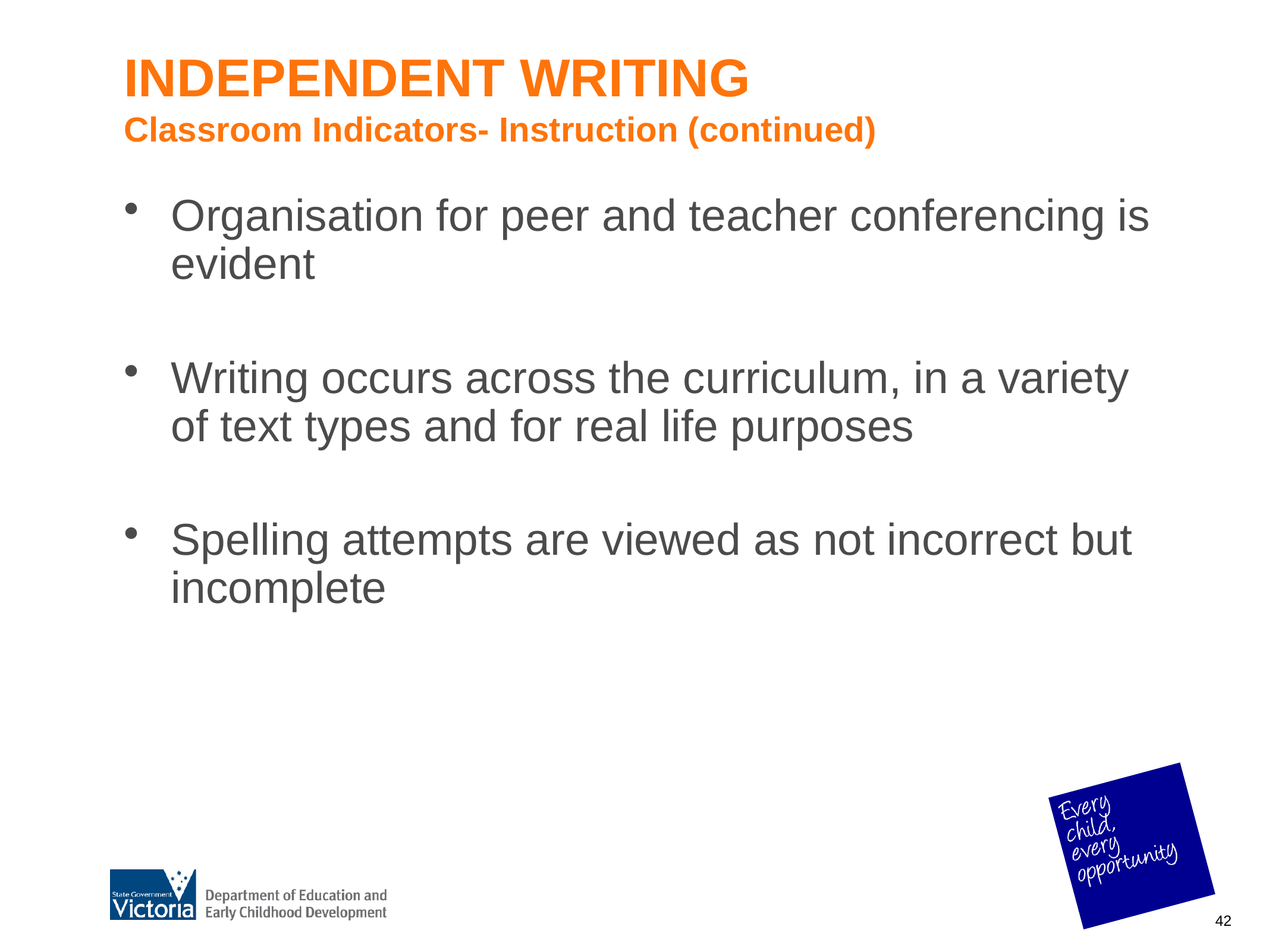

# INDEPENDENT WRITING Classroom Indicators- Instruction (continued)
Organisation for peer and teacher conferencing is evident

Writing occurs across the curriculum, in a variety of text types and for real life purposes

Spelling attempts are viewed as not incorrect but incomplete

42